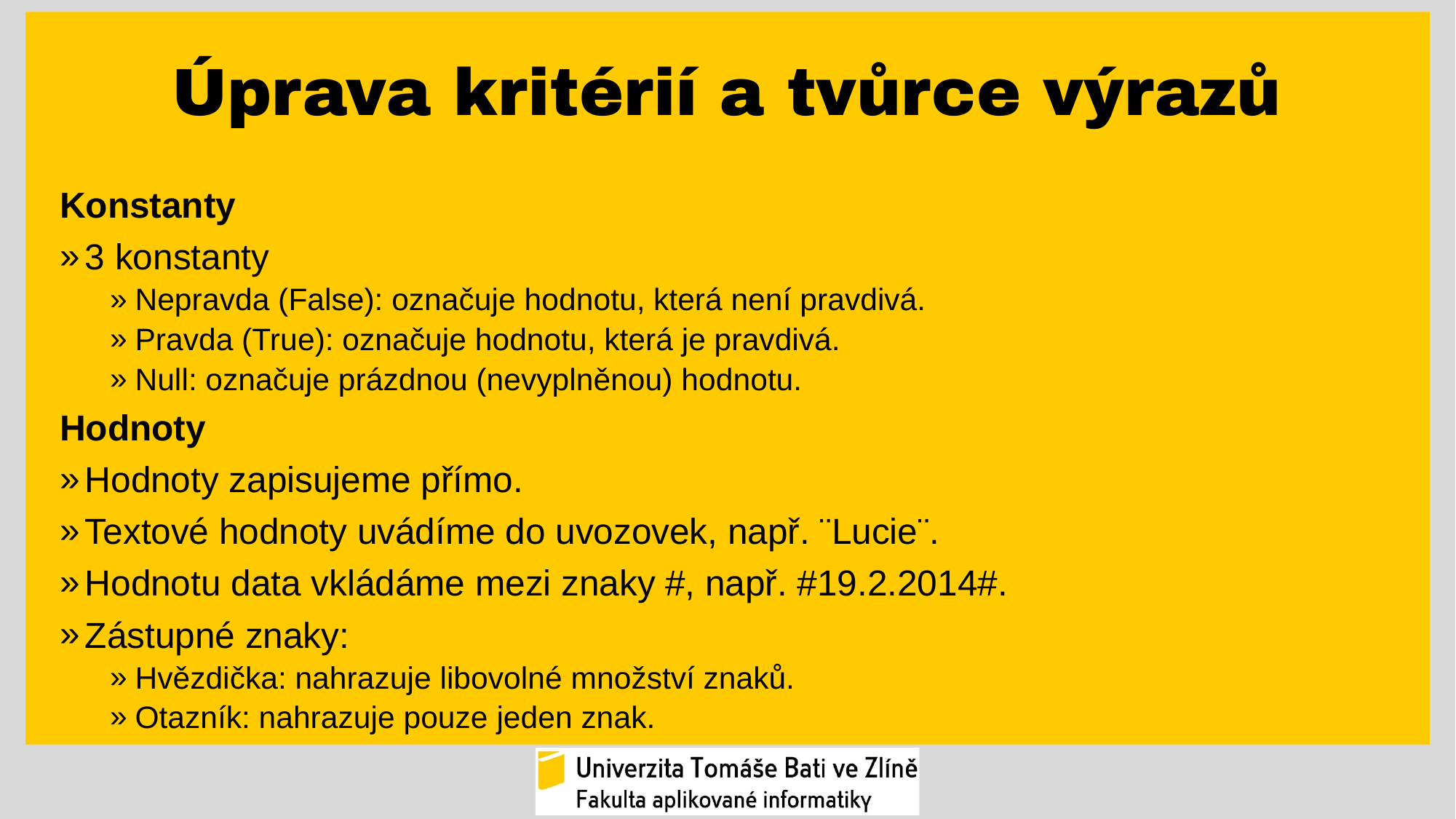

# Úprava kritérií a tvůrce výrazů
Konstanty
3 konstanty
Nepravda (False): označuje hodnotu, která není pravdivá.
Pravda (True): označuje hodnotu, která je pravdivá.
Null: označuje prázdnou (nevyplněnou) hodnotu.
Hodnoty
Hodnoty zapisujeme přímo.
Textové hodnoty uvádíme do uvozovek, např. ¨Lucie¨.
Hodnotu data vkládáme mezi znaky #, např. #19.2.2014#.
Zástupné znaky:
Hvězdička: nahrazuje libovolné množství znaků.
Otazník: nahrazuje pouze jeden znak.